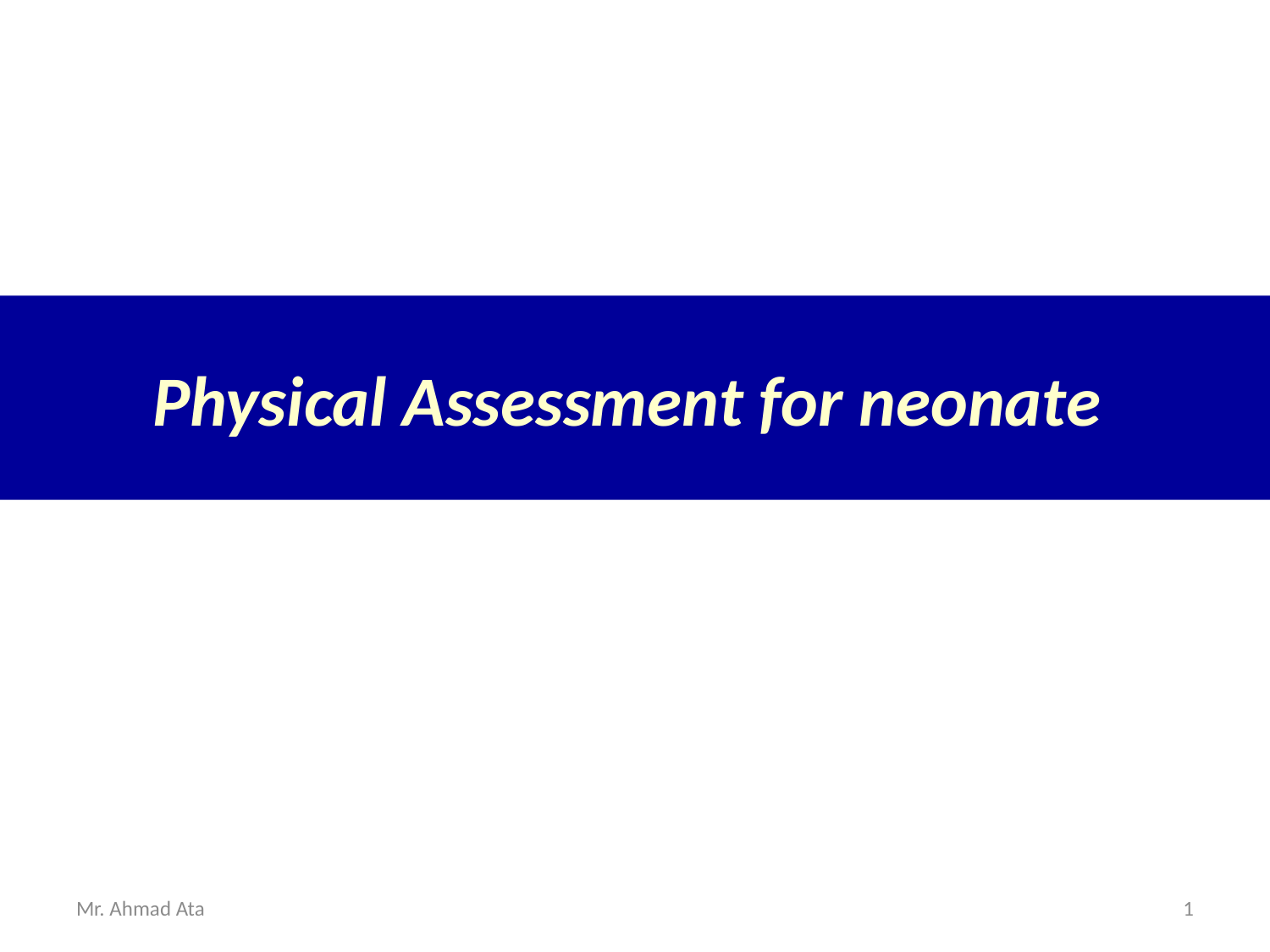

# Physical Assessment for neonate

Mr. Ahmad Ata
1